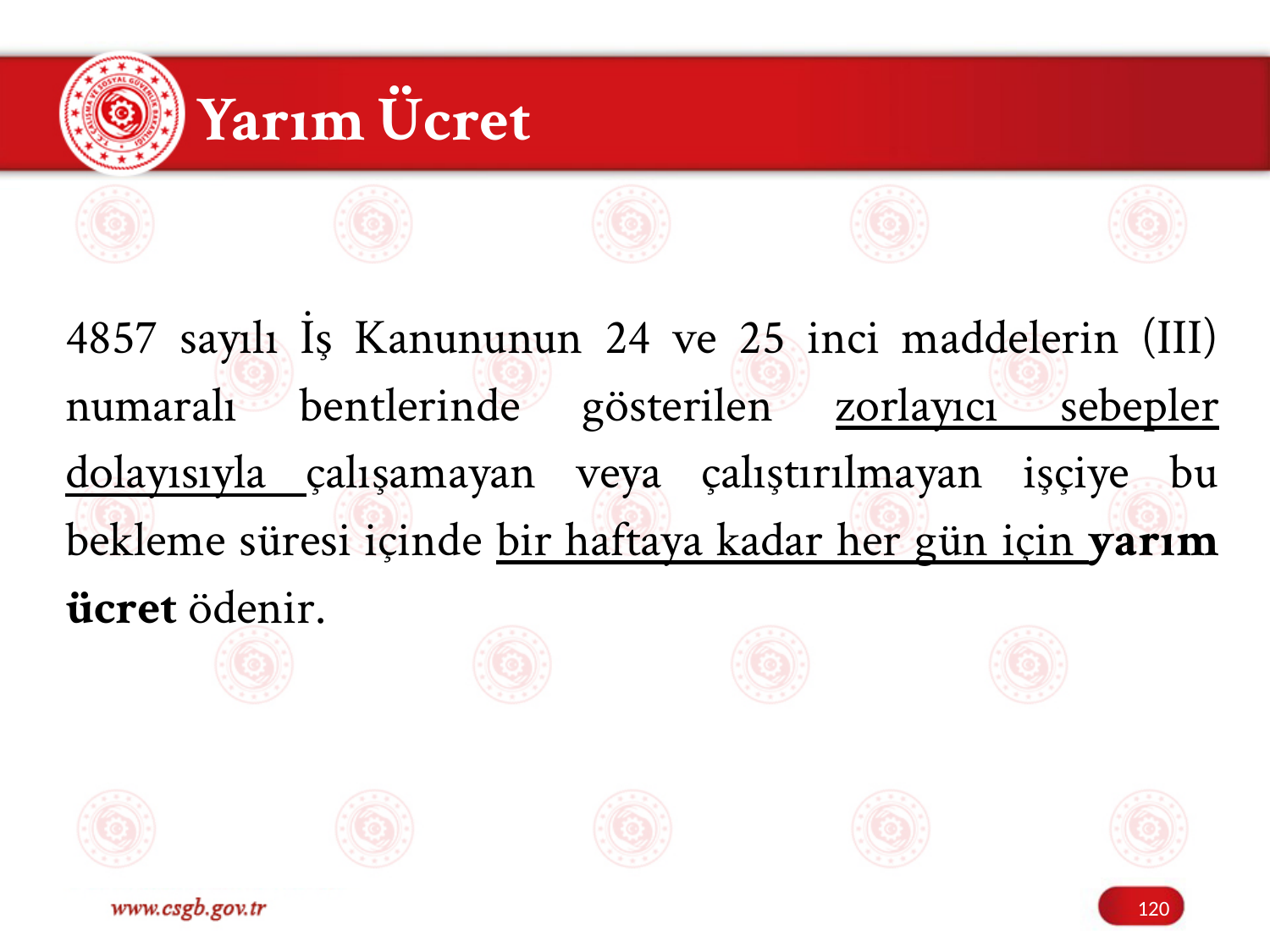

# Yarım Ücret

4857 sayılı İş Kanununun 24 ve 25 inci maddelerin (III) numaralı bentlerinde gösterilen zorlayıcı sebepler dolayısıyla çalışamayan veya çalıştırılmayan işçiye bu bekleme süresi içinde bir haftaya kadar her gün için yarım ücret ödenir.

120